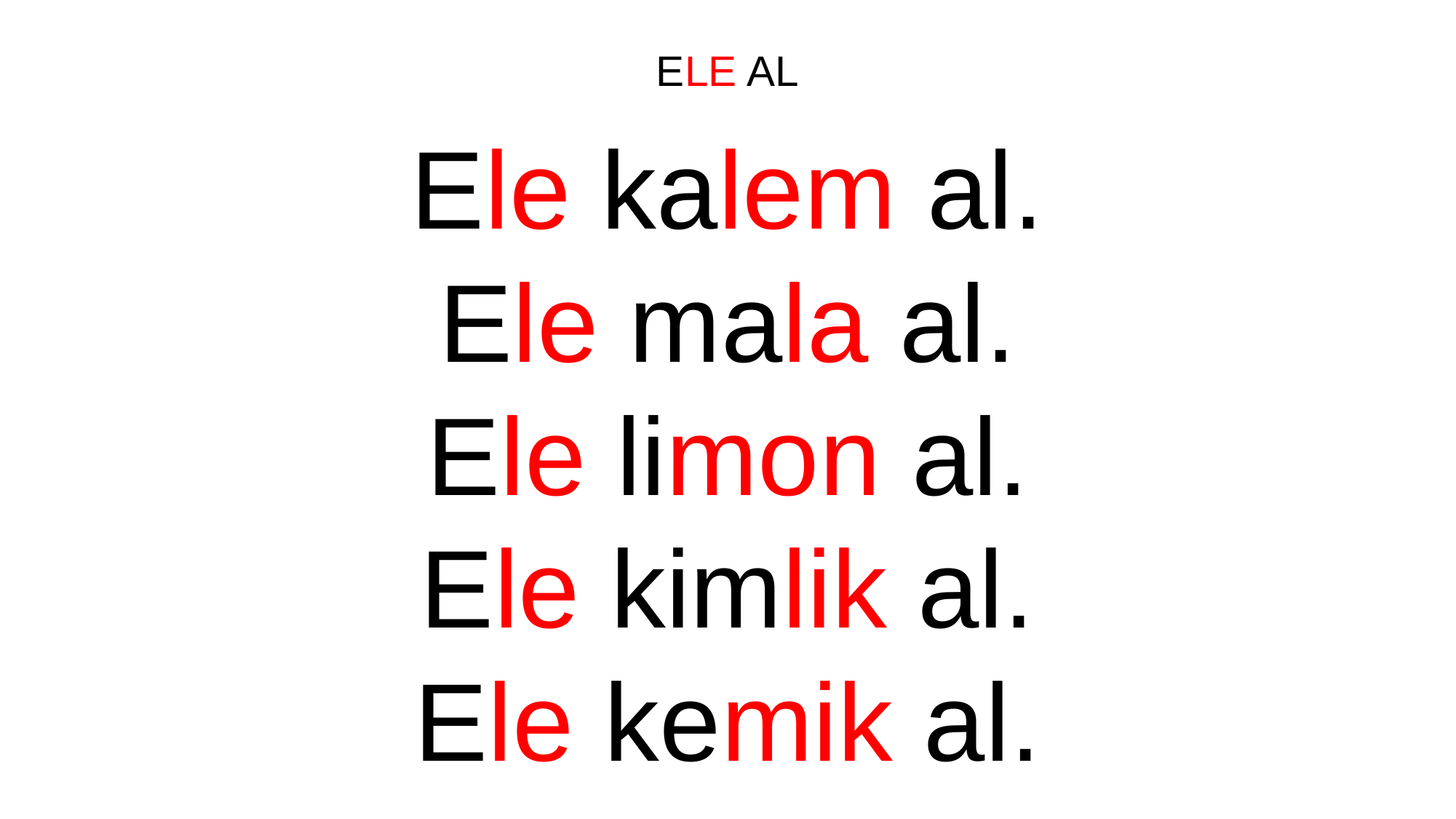

# ELE AL
Ele kalem al.
Ele mala al.
Ele limon al.
Ele kimlik al.
Ele kemik al.